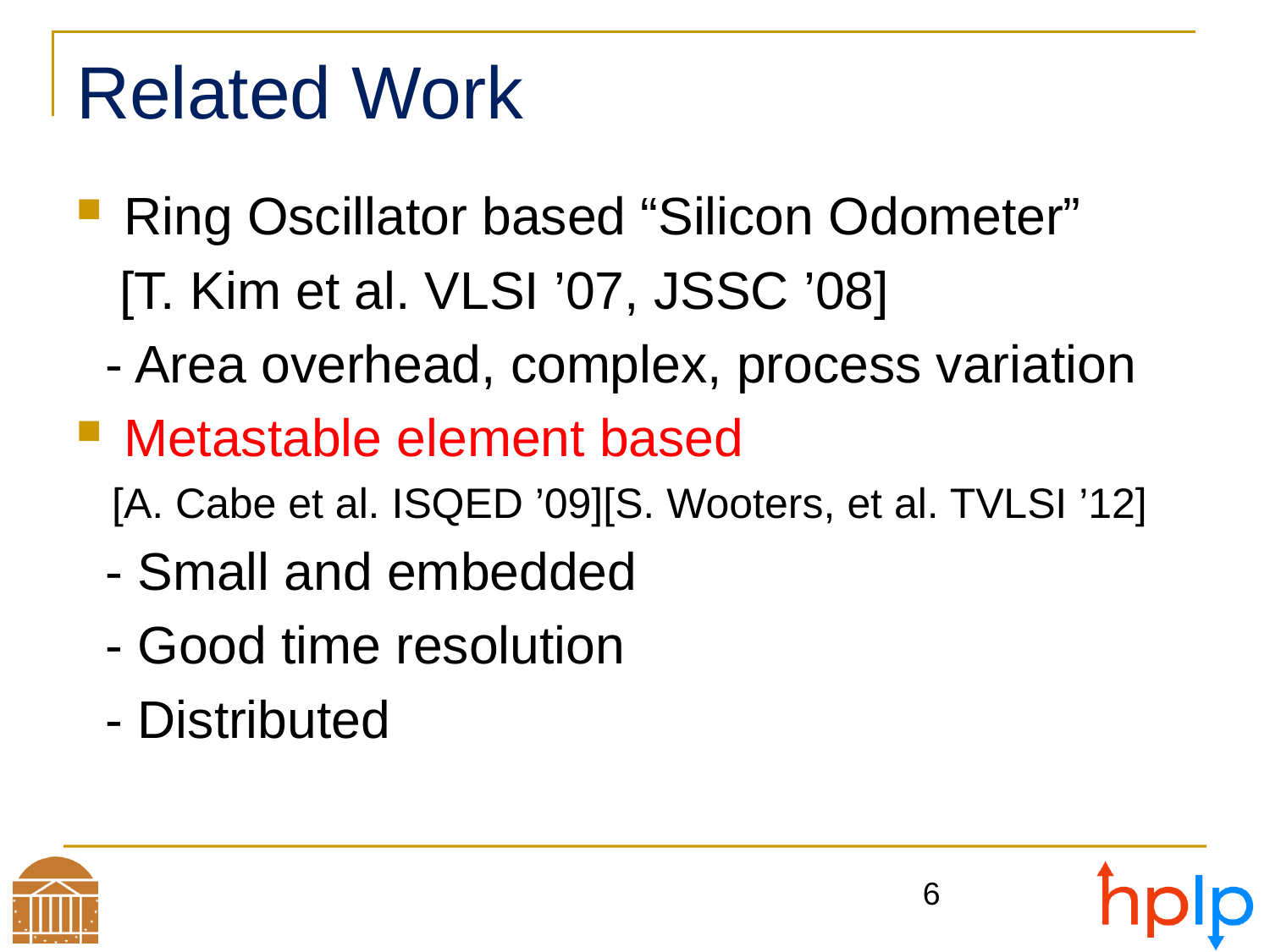

# Related Work
Ring Oscillator based “Silicon Odometer”
   [T. Kim et al. VLSI ’07, JSSC ’08]
  - Area overhead, complex, process variation
Metastable element based
   [A. Cabe et al. ISQED ’09][S. Wooters, et al. TVLSI ’12]
  - Small and embedded
  - Good time resolution
  - Distributed

6